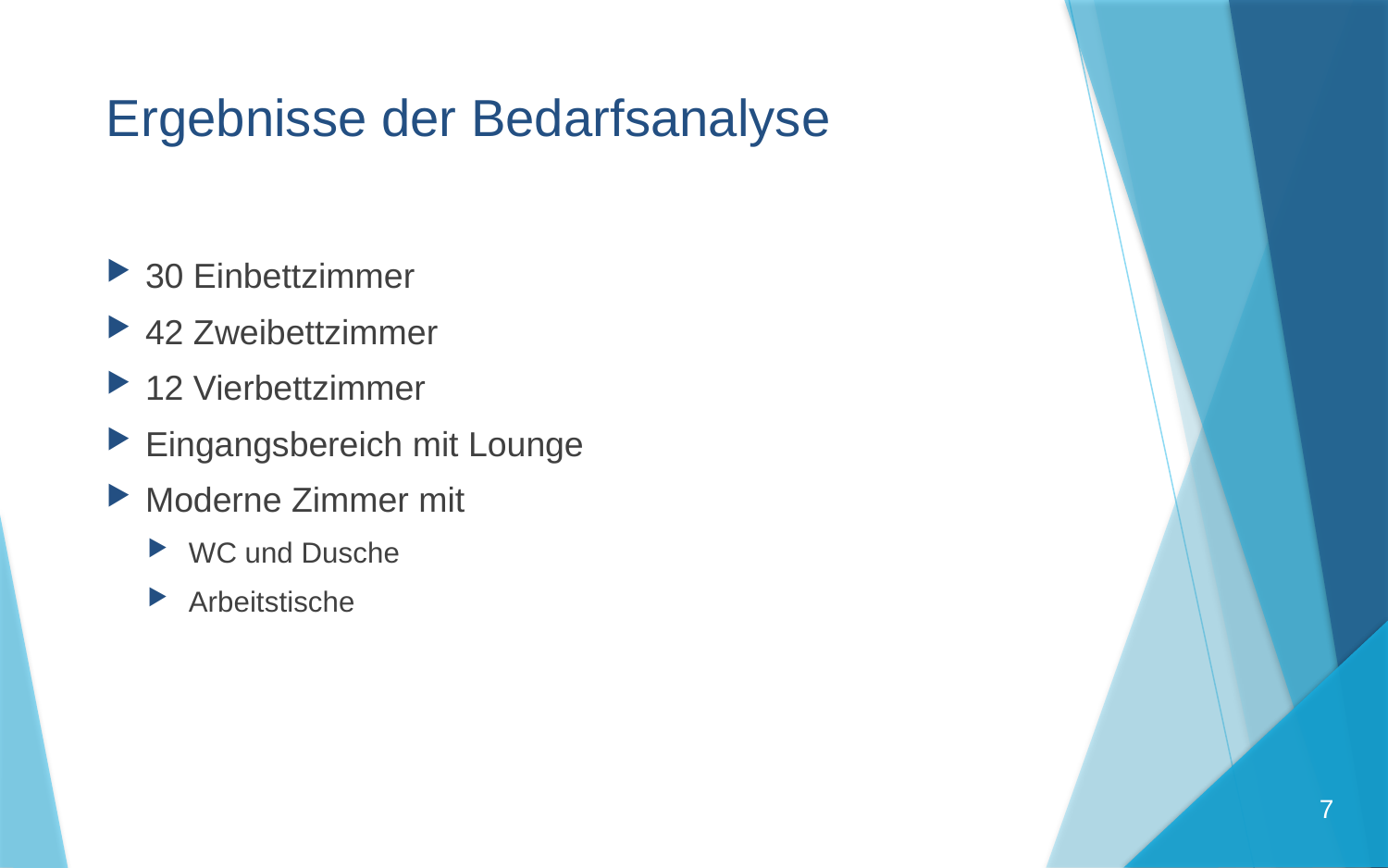

# Ergebnisse der Bedarfsanalyse
30 Einbettzimmer
42 Zweibettzimmer
12 Vierbettzimmer
Eingangsbereich mit Lounge
Moderne Zimmer mit
WC und Dusche
Arbeitstische
7